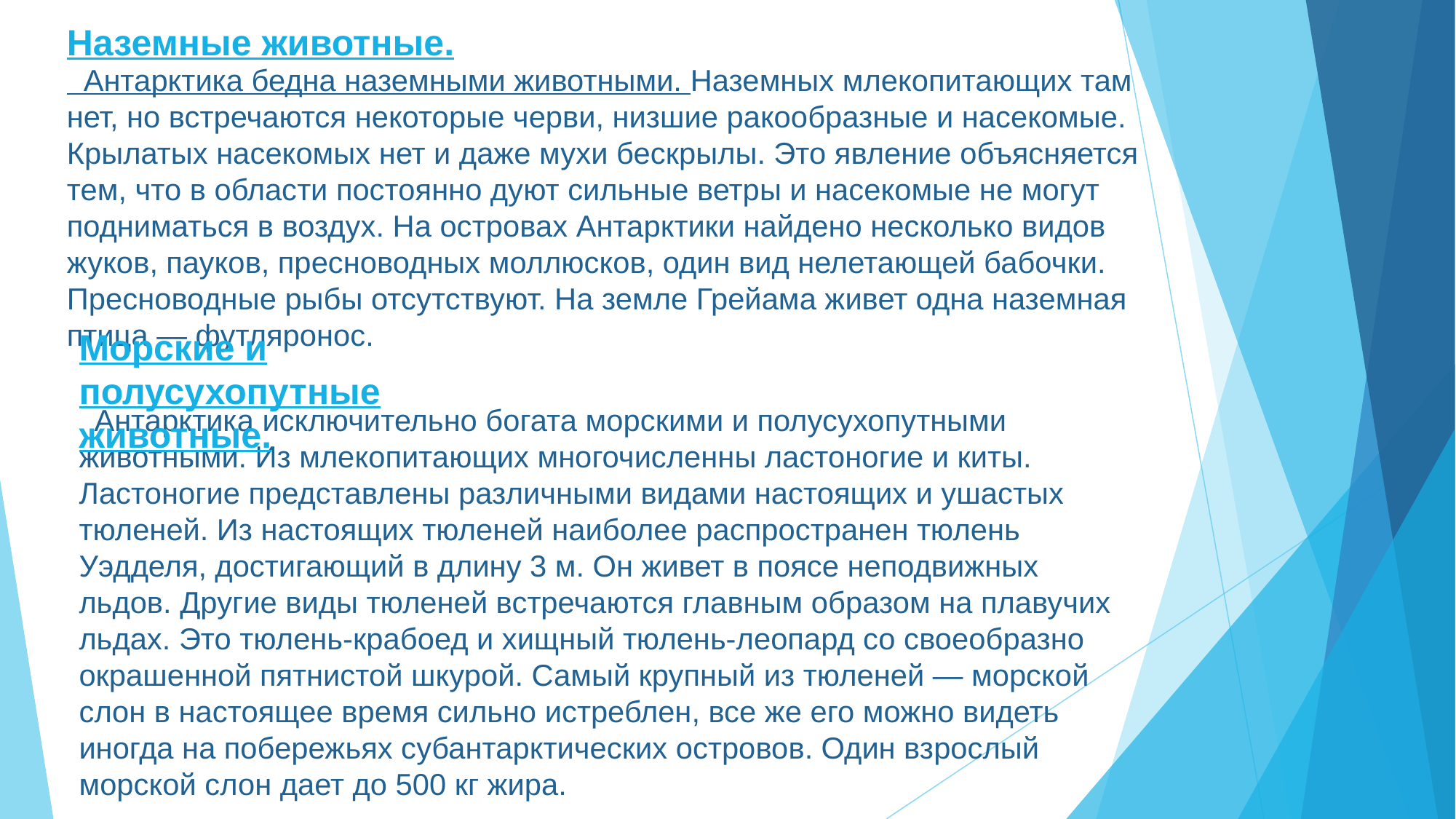

Наземные животные.
  Антарктика бедна наземными животными. Наземных млекопитающих там нет, но встречаются некоторые черви, низшие ракообразные и насекомые. Крылатых насекомых нет и даже мухи бескрылы. Это явление объясняется тем, что в области постоянно дуют сильные ветры и насекомые не могут подниматься в воздух. На островах Антарктики найдено несколько видов жуков, пауков, пресноводных моллюсков, один вид нелетающей бабочки. Пресноводные рыбы отсутствуют. На земле Грейама живет одна наземная птица — футляронос.

Морские и полусухопутные животные.
  Антарктика исключительно богата морскими и полусухопутными животными. Из млекопитающих многочисленны ластоногие и киты. Ластоногие представлены различными видами настоящих и ушастых тюленей. Из настоящих тюленей наиболее распространен тюлень Уэдделя, достигающий в длину 3 м. Он живет в поясе неподвижных льдов. Другие виды тюленей встречаются главным образом на плавучих льдах. Это тюлень-крабоед и хищный тюлень-леопард со своеобразно окрашенной пятнистой шкурой. Самый крупный из тюленей — морской слон в настоящее время сильно истреблен, все же его можно видеть иногда на побережьях субантарктических островов. Один взрослый морской слон дает до 500 кг жира.